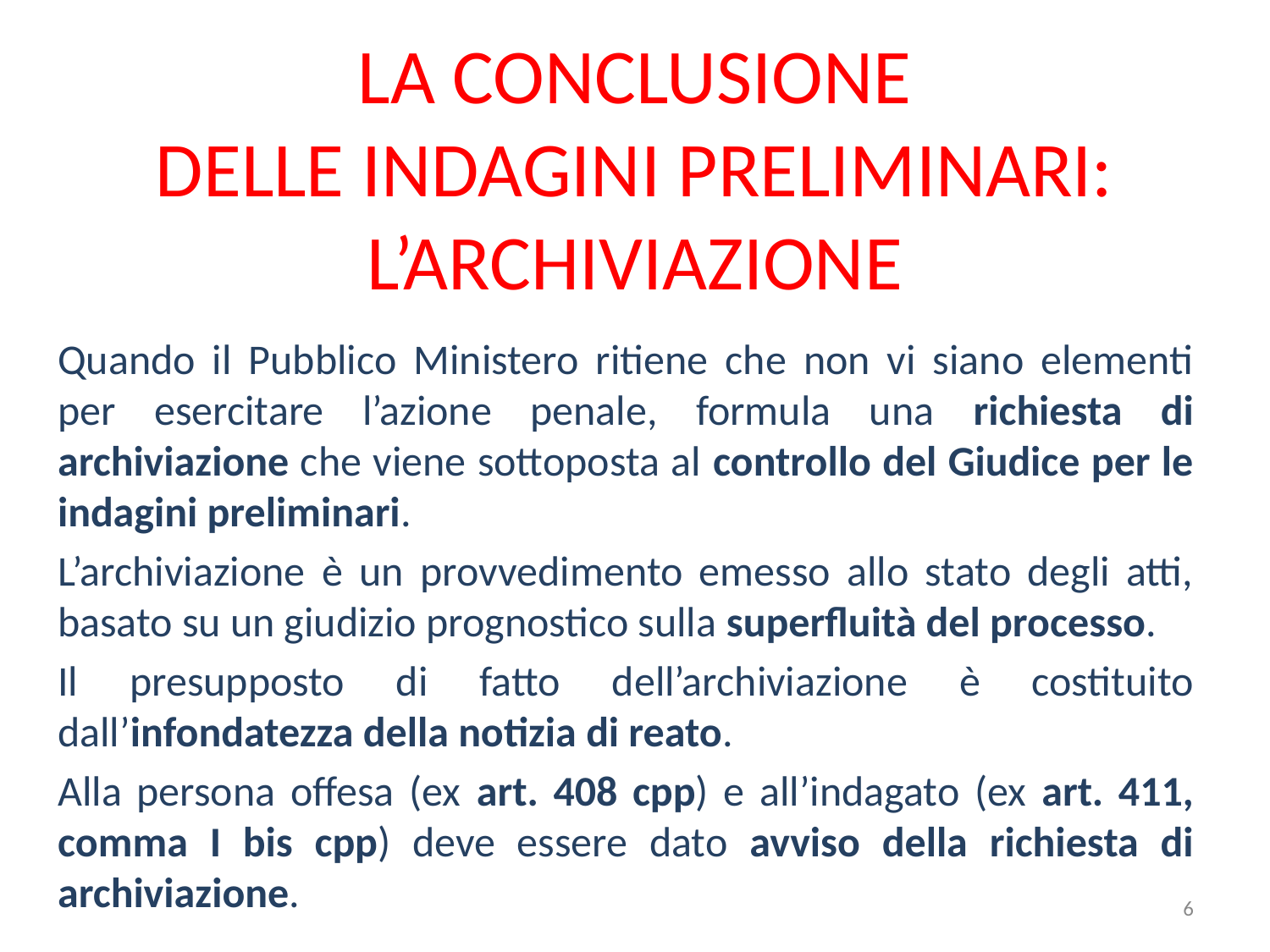

# LA CONCLUSIONE DELLE INDAGINI PRELIMINARI: L’ARCHIVIAZIONE
Quando il Pubblico Ministero ritiene che non vi siano elementi per esercitare l’azione penale, formula una richiesta di archiviazione che viene sottoposta al controllo del Giudice per le indagini preliminari.
L’archiviazione è un provvedimento emesso allo stato degli atti, basato su un giudizio prognostico sulla superfluità del processo.
Il presupposto di fatto dell’archiviazione è costituito dall’infondatezza della notizia di reato.
Alla persona offesa (ex art. 408 cpp) e all’indagato (ex art. 411, comma I bis cpp) deve essere dato avviso della richiesta di archiviazione.
6